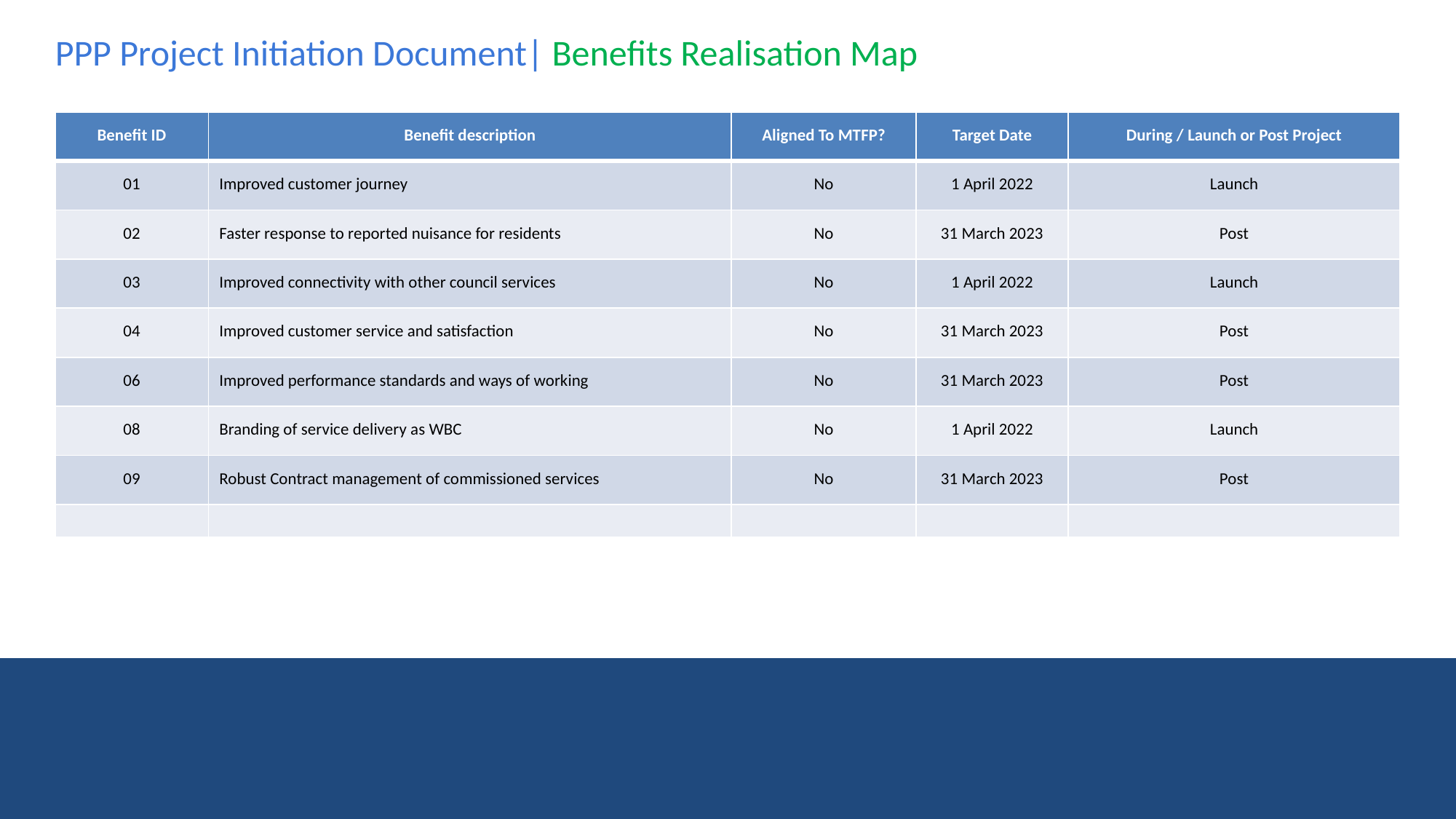

PPP Project Initiation Document| Benefits Realisation Map
| Benefit ID | Benefit description | Aligned To MTFP? | Target Date | During / Launch or Post Project |
| --- | --- | --- | --- | --- |
| 01 | Improved customer journey | No | 1 April 2022 | Launch |
| 02 | Faster response to reported nuisance for residents | No | 31 March 2023 | Post |
| 03 | Improved connectivity with other council services | No | 1 April 2022 | Launch |
| 04 | Improved customer service and satisfaction | No | 31 March 2023 | Post |
| 06 | Improved performance standards and ways of working | No | 31 March 2023 | Post |
| 08 | Branding of service delivery as WBC | No | 1 April 2022 | Launch |
| 09 | Robust Contract management of commissioned services | No | 31 March 2023 | Post |
|  |  |  |  |  |